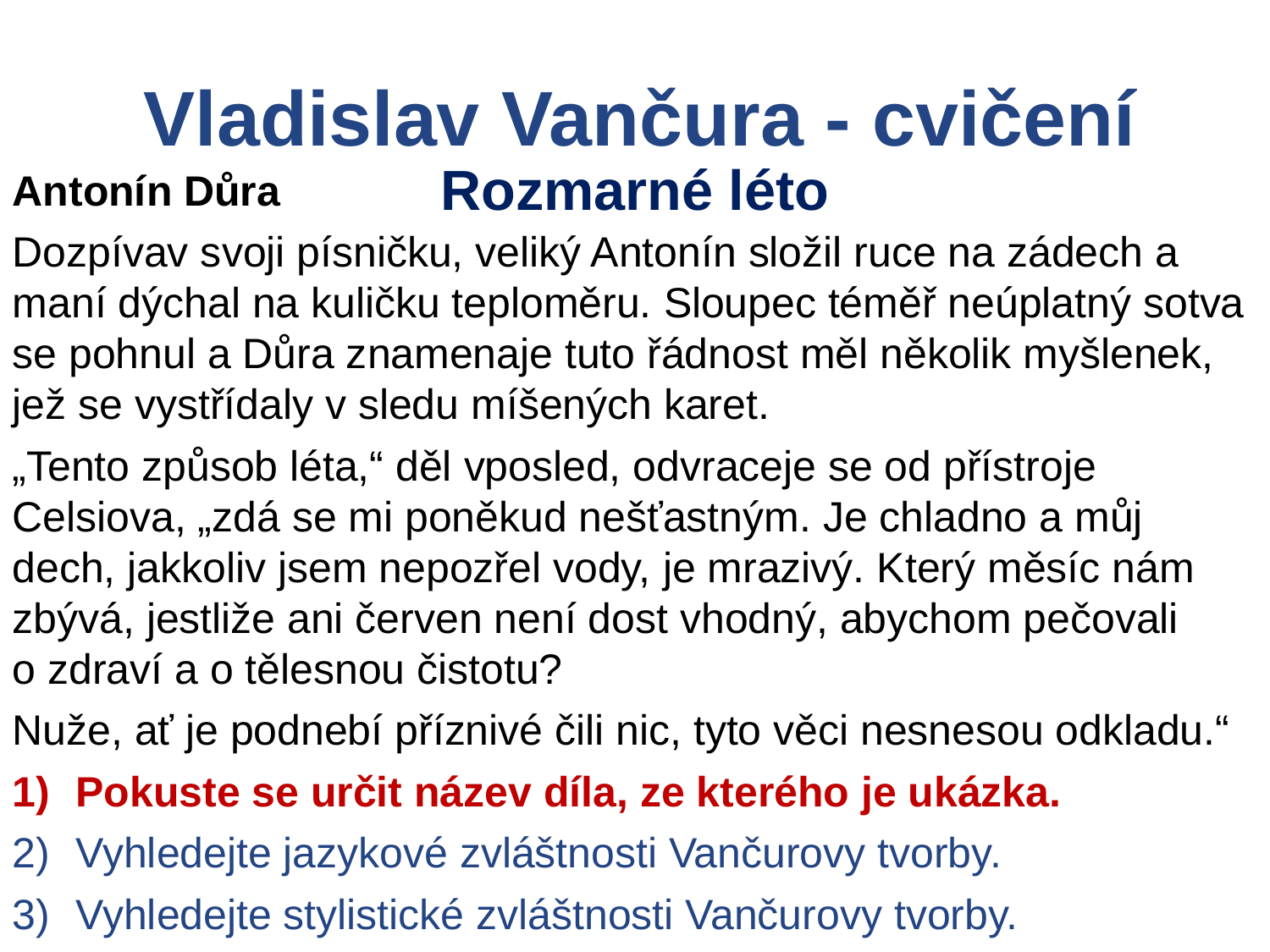

Vladislav Vančura - cvičení
Rozmarné léto
Antonín Důra
Dozpívav svoji písničku, veliký Antonín složil ruce na zádech a maní dýchal na kuličku teploměru. Sloupec téměř neúplatný sotva se pohnul a Důra znamenaje tuto řádnost měl několik myšlenek, jež se vystřídaly v sledu míšených karet.
„Tento způsob léta,“ děl vposled, odvraceje se od přístroje Celsiova, „zdá se mi poněkud nešťastným. Je chladno a můj dech, jakkoliv jsem nepozřel vody, je mrazivý. Který měsíc nám zbývá, jestliže ani červen není dost vhodný, abychom pečovali
o zdraví a o tělesnou čistotu?
Nuže, ať je podnebí příznivé čili nic, tyto věci nesnesou odkladu.“
Pokuste se určit název díla, ze kterého je ukázka.
Vyhledejte jazykové zvláštnosti Vančurovy tvorby.
Vyhledejte stylistické zvláštnosti Vančurovy tvorby.